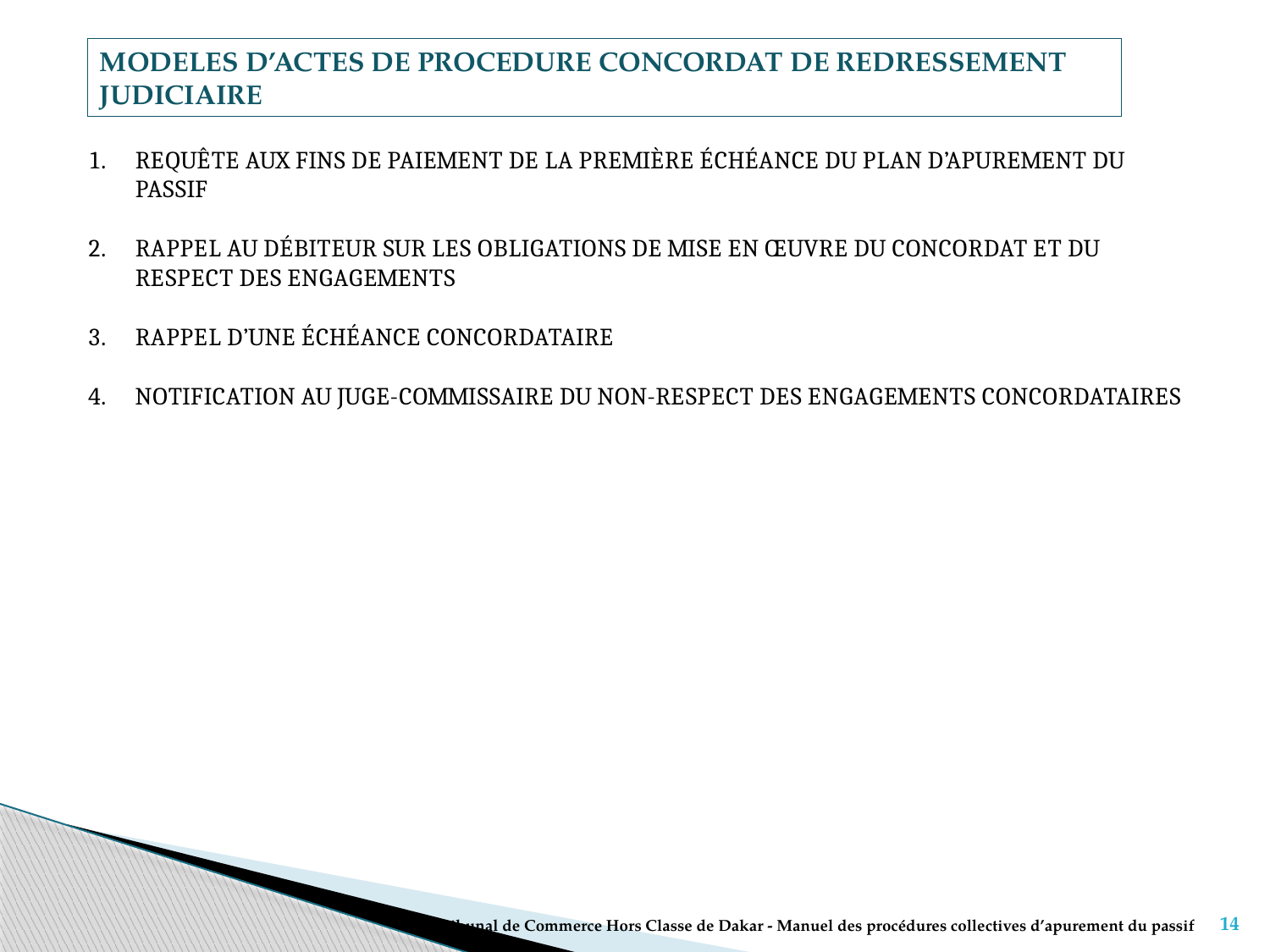

# MODELES D’ACTES DE PROCEDURE CONCORDAT DE REDRESSEMENT JUDICIAIRE
REQUÊTE AUX FINS DE PAIEMENT DE LA PREMIÈRE ÉCHÉANCE DU PLAN D’APUREMENT DU PASSIF

RAPPEL AU DÉBITEUR SUR LES OBLIGATIONS DE MISE EN ŒUVRE DU CONCORDAT ET DU RESPECT DES ENGAGEMENTS

RAPPEL D’UNE ÉCHÉANCE CONCORDATAIRE

NOTIFICATION AU JUGE-COMMISSAIRE DU NON-RESPECT DES ENGAGEMENTS CONCORDATAIRES

Tribunal de Commerce Hors Classe de Dakar - Manuel des procédures collectives d’apurement du passif
14